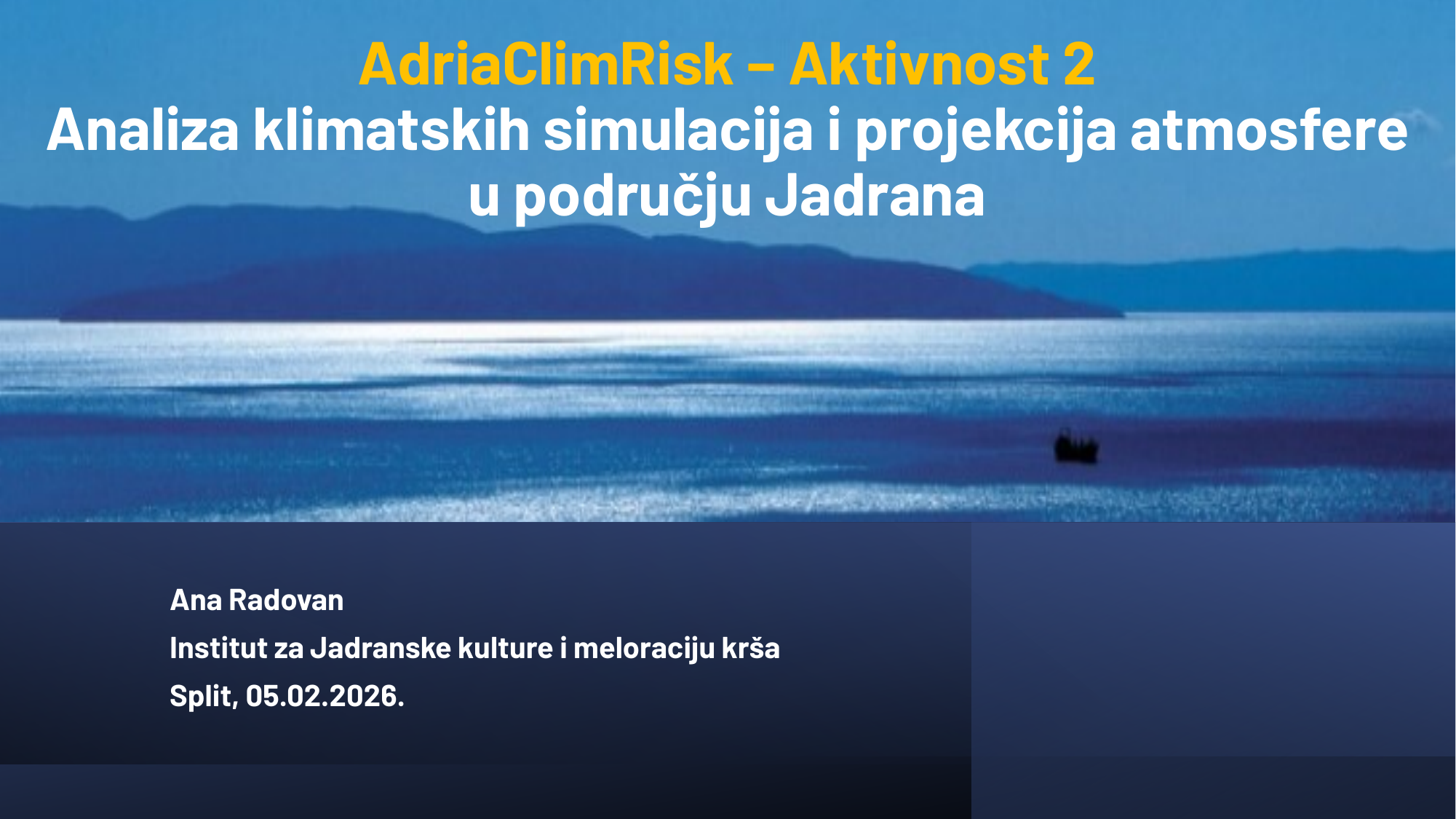

# AdriaClimRisk – Aktivnost 2 Analiza klimatskih simulacija i projekcija atmosfere u području Jadrana

Ana Radovan
Institut za Jadranske kulture i meloraciju krša
Split, 05.02.2026.